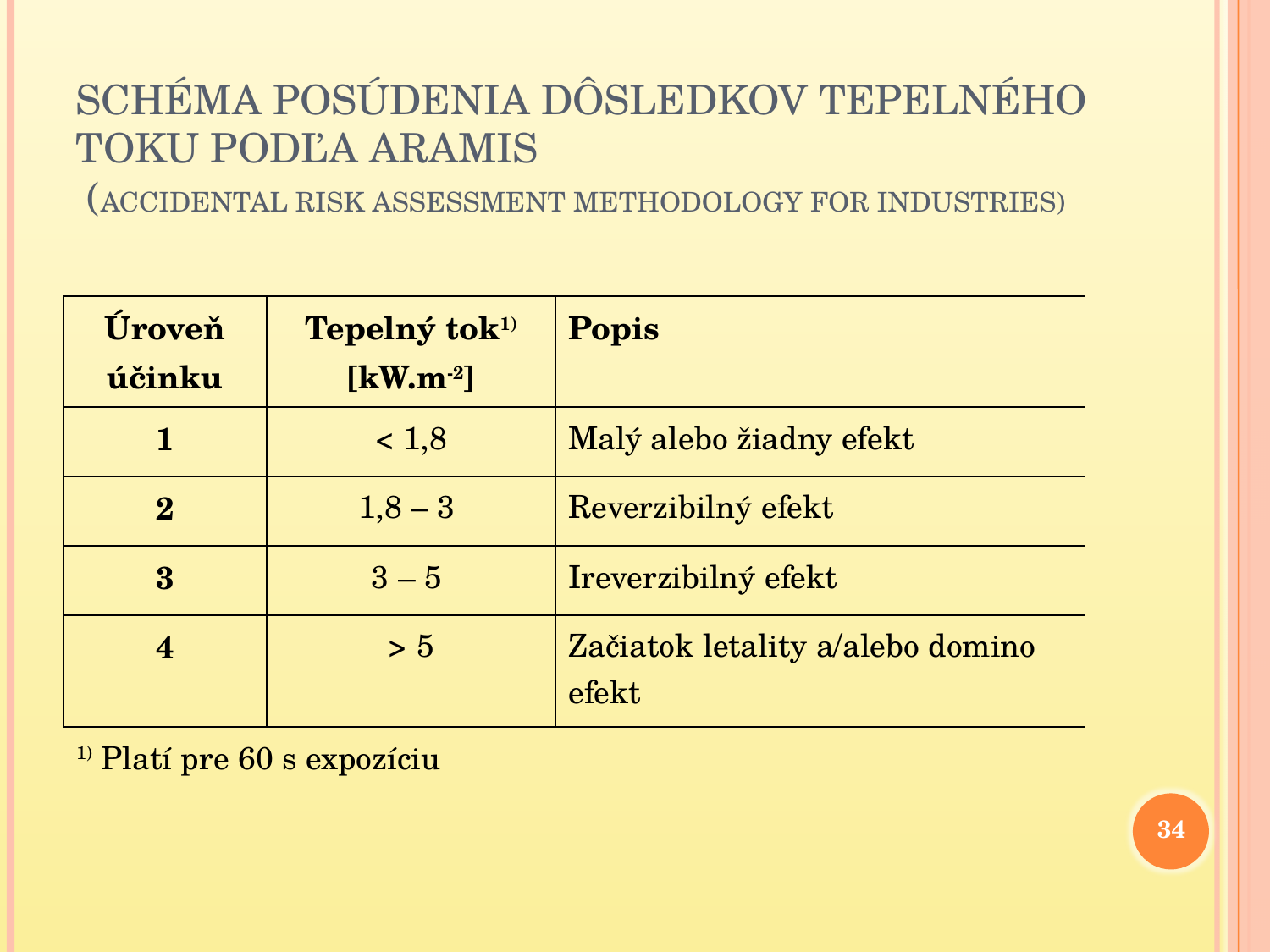

# Schéma posúdenia dôsledkov tepelného toku podľa ARAMIS (Accidental Risk Assessment Methodology for IndustrieS)
| Úroveň účinku | Tepelný tok1) [kW.m-2] | Popis |
| --- | --- | --- |
| 1 | < 1,8 | Malý alebo žiadny efekt |
| 2 | 1,8 – 3 | Reverzibilný efekt |
| 3 | 3 – 5 | Ireverzibilný efekt |
| 4 | > 5 | Začiatok letality a/alebo domino efekt |
| 1) Platí pre 60 s expozíciu |  |  |
34